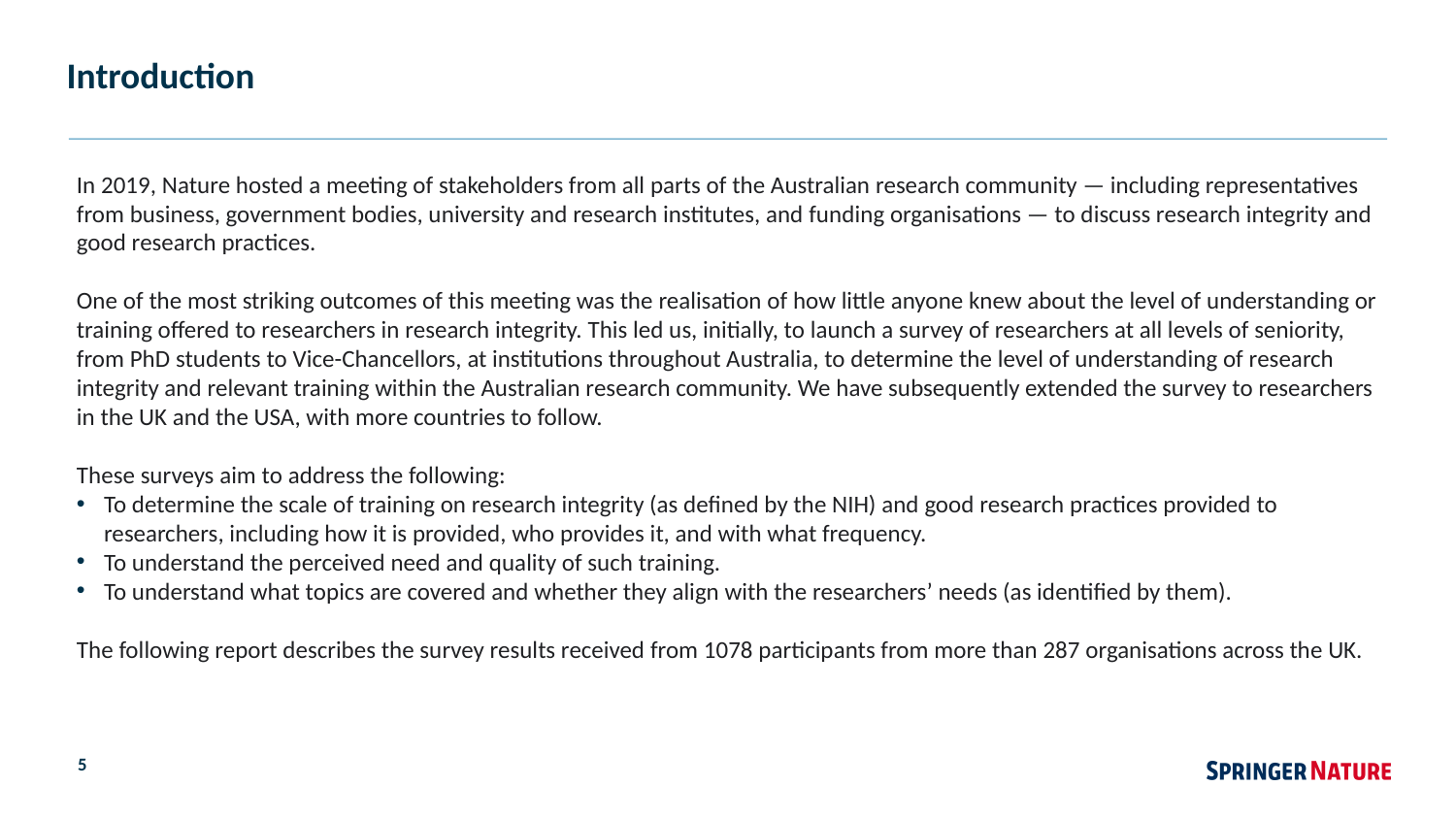

# Introduction
In 2019, Nature hosted a meeting of stakeholders from all parts of the Australian research community — including representatives from business, government bodies, university and research institutes, and funding organisations — to discuss research integrity and good research practices.

One of the most striking outcomes of this meeting was the realisation of how little anyone knew about the level of understanding or training offered to researchers in research integrity. This led us, initially, to launch a survey of researchers at all levels of seniority, from PhD students to Vice-Chancellors, at institutions throughout Australia, to determine the level of understanding of research integrity and relevant training within the Australian research community. We have subsequently extended the survey to researchers in the UK and the USA, with more countries to follow.

These surveys aim to address the following:
To determine the scale of training on research integrity (as defined by the NIH) and good research practices provided to researchers, including how it is provided, who provides it, and with what frequency.
To understand the perceived need and quality of such training.
To understand what topics are covered and whether they align with the researchers’ needs (as identified by them).

The following report describes the survey results received from 1078 participants from more than 287 organisations across the UK.